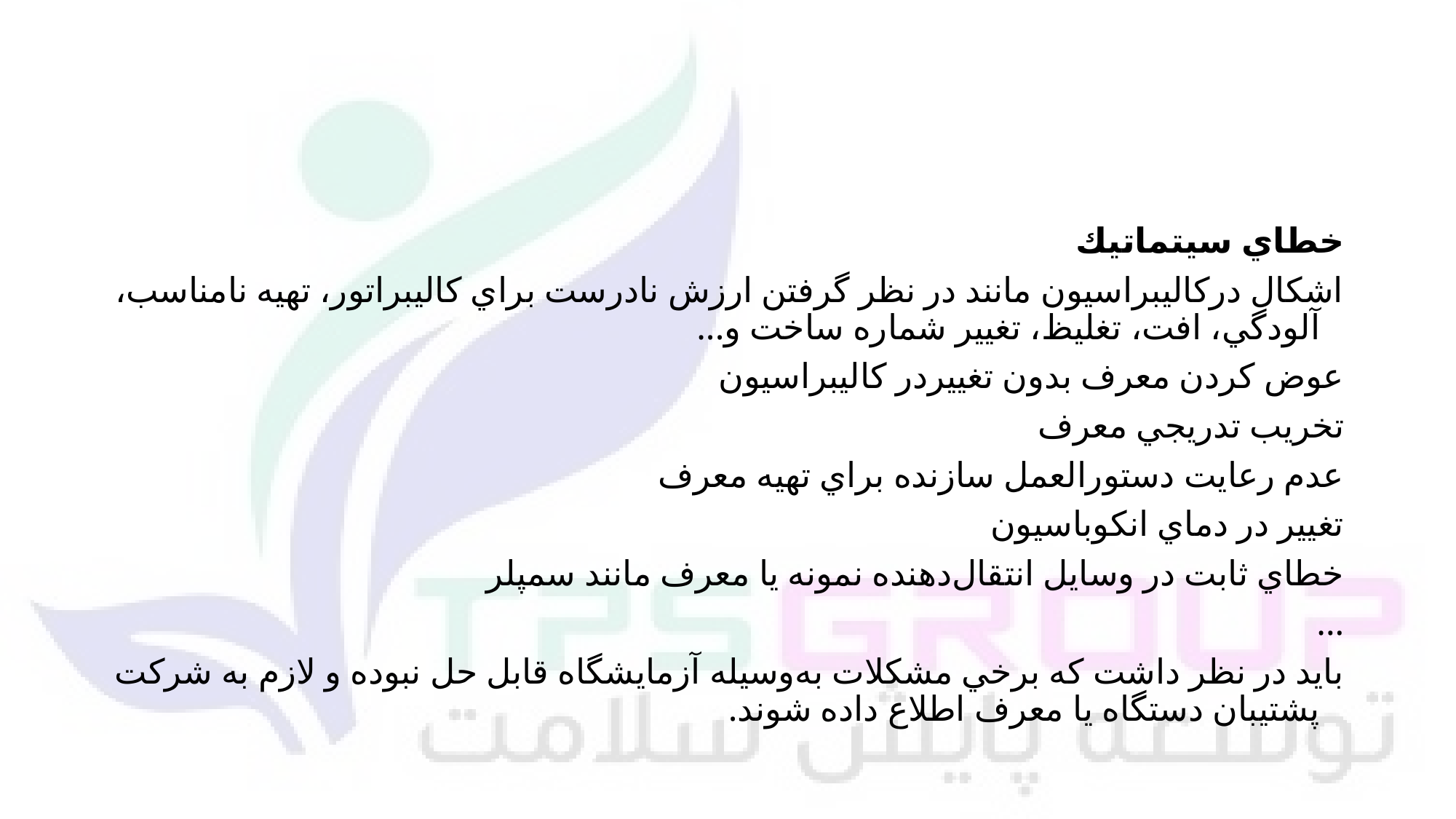

#
خطاي سيتماتيك
اشكال دركاليبراسيون مانند در نظر گرفتن ارزش نادرست براي كاليبراتور، تهيه نامناسب، آلودگي، افت، تغليظ، تغيير شماره ساخت و...
عوض كردن معرف بدون تغييردر كاليبراسيون
تخريب تدريجي معرف
عدم رعايت دستورالعمل سازنده براي تهيه معرف
تغيير در دماي انكوباسيون
خطاي ثابت در وسايل انتقال‌دهنده نمونه يا معرف مانند سمپلر
...
بايد در نظر داشت كه برخي مشكلات به‌وسيله آزمايشگاه قابل حل نبوده و لازم به شركت پشتيبان دستگاه يا معرف اطلاع داده شوند.